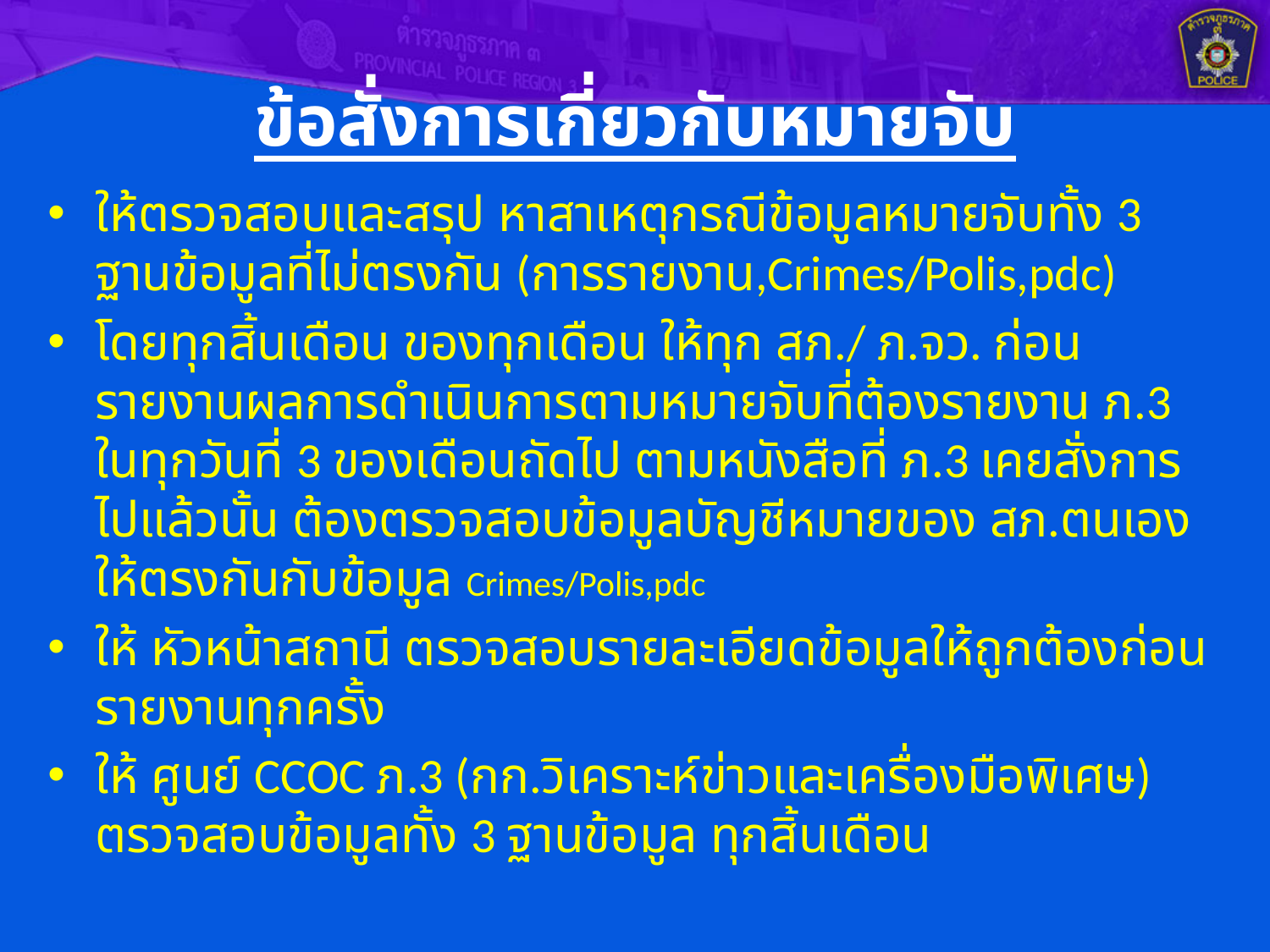

# ข้อสั่งการเกี่ยวกับหมายจับ
ให้ตรวจสอบและสรุป หาสาเหตุกรณีข้อมูลหมายจับทั้ง 3 ฐานข้อมูลที่ไม่ตรงกัน (การรายงาน,Crimes/Polis,pdc)
โดยทุกสิ้นเดือน ของทุกเดือน ให้ทุก สภ./ ภ.จว. ก่อนรายงานผลการดำเนินการตามหมายจับที่ต้องรายงาน ภ.3 ในทุกวันที่ 3 ของเดือนถัดไป ตามหนังสือที่ ภ.3 เคยสั่งการไปแล้วนั้น ต้องตรวจสอบข้อมูลบัญชีหมายของ สภ.ตนเอง ให้ตรงกันกับข้อมูล Crimes/Polis,pdc
ให้ หัวหน้าสถานี ตรวจสอบรายละเอียดข้อมูลให้ถูกต้องก่อนรายงานทุกครั้ง
ให้ ศูนย์ CCOC ภ.3 (กก.วิเคราะห์ข่าวและเครื่องมือพิเศษ) ตรวจสอบข้อมูลทั้ง 3 ฐานข้อมูล ทุกสิ้นเดือน